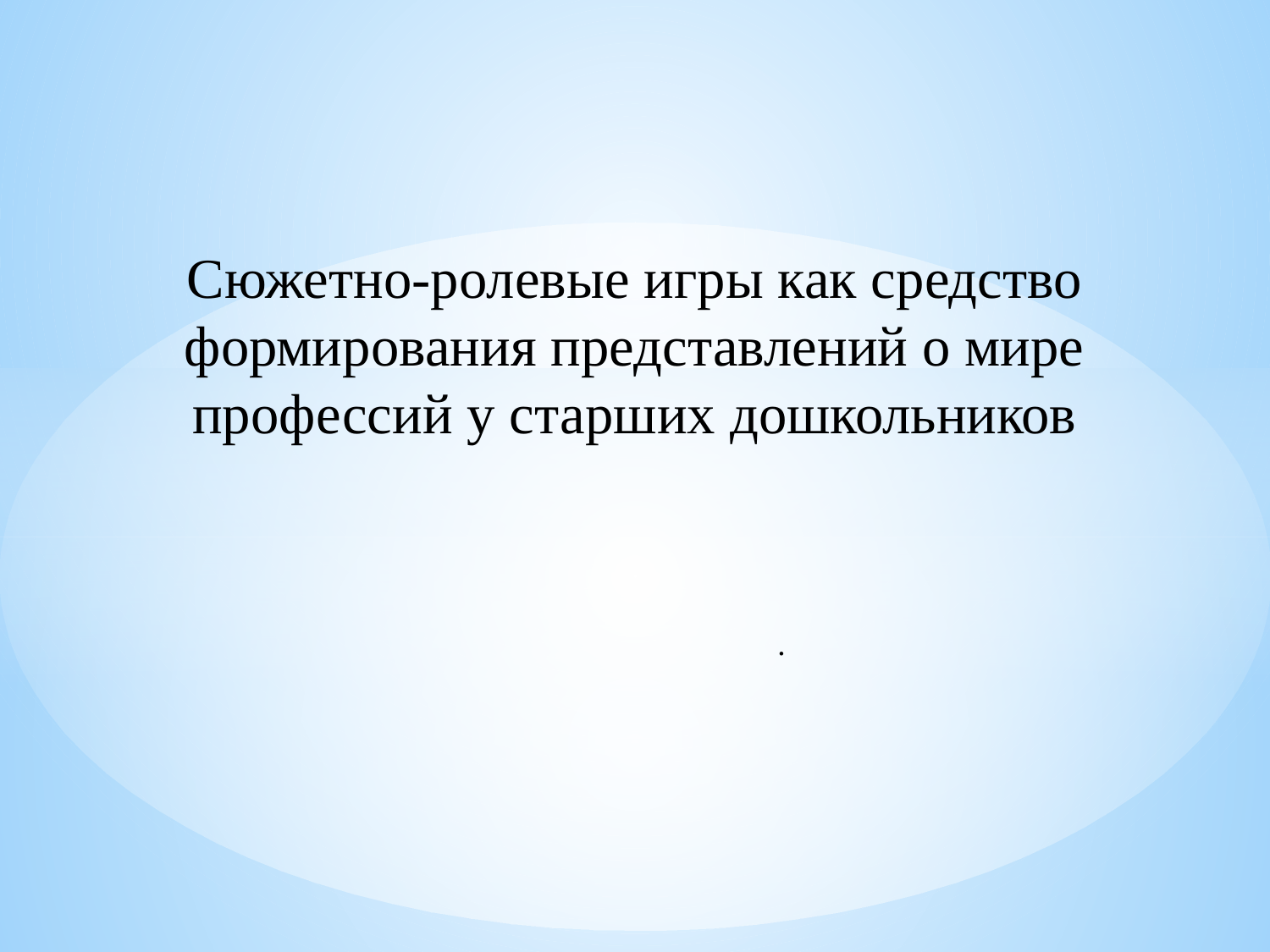

#
Сюжетно-ролевые игры как средство формирования представлений о мире профессий у старших дошкольников
.